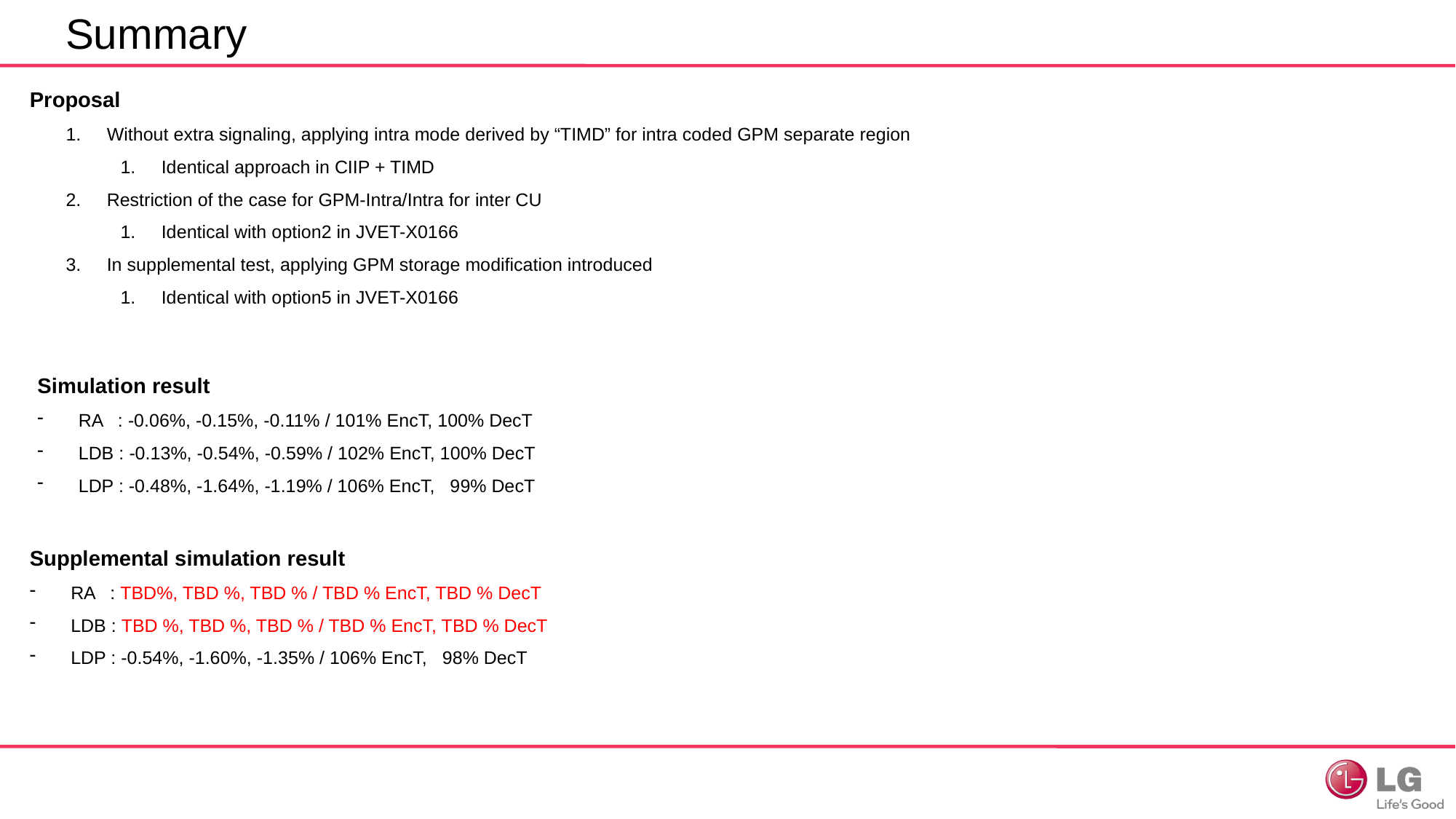

Summary
Proposal
Without extra signaling, applying intra mode derived by “TIMD” for intra coded GPM separate region
Identical approach in CIIP + TIMD
Restriction of the case for GPM-Intra/Intra for inter CU
Identical with option2 in JVET-X0166
In supplemental test, applying GPM storage modification introduced
Identical with option5 in JVET-X0166
Simulation result
RA   : -0.06%, -0.15%, -0.11% / 101% EncT, 100% DecT
LDB : -0.13%, -0.54%, -0.59% / 102% EncT, 100% DecT
LDP : -0.48%, -1.64%, -1.19% / 106% EncT,   99% DecT
Supplemental simulation result
RA   : TBD%, TBD %, TBD % / TBD % EncT, TBD % DecT
LDB : TBD %, TBD %, TBD % / TBD % EncT, TBD % DecT
LDP : -0.54%, -1.60%, -1.35% / 106% EncT,   98% DecT